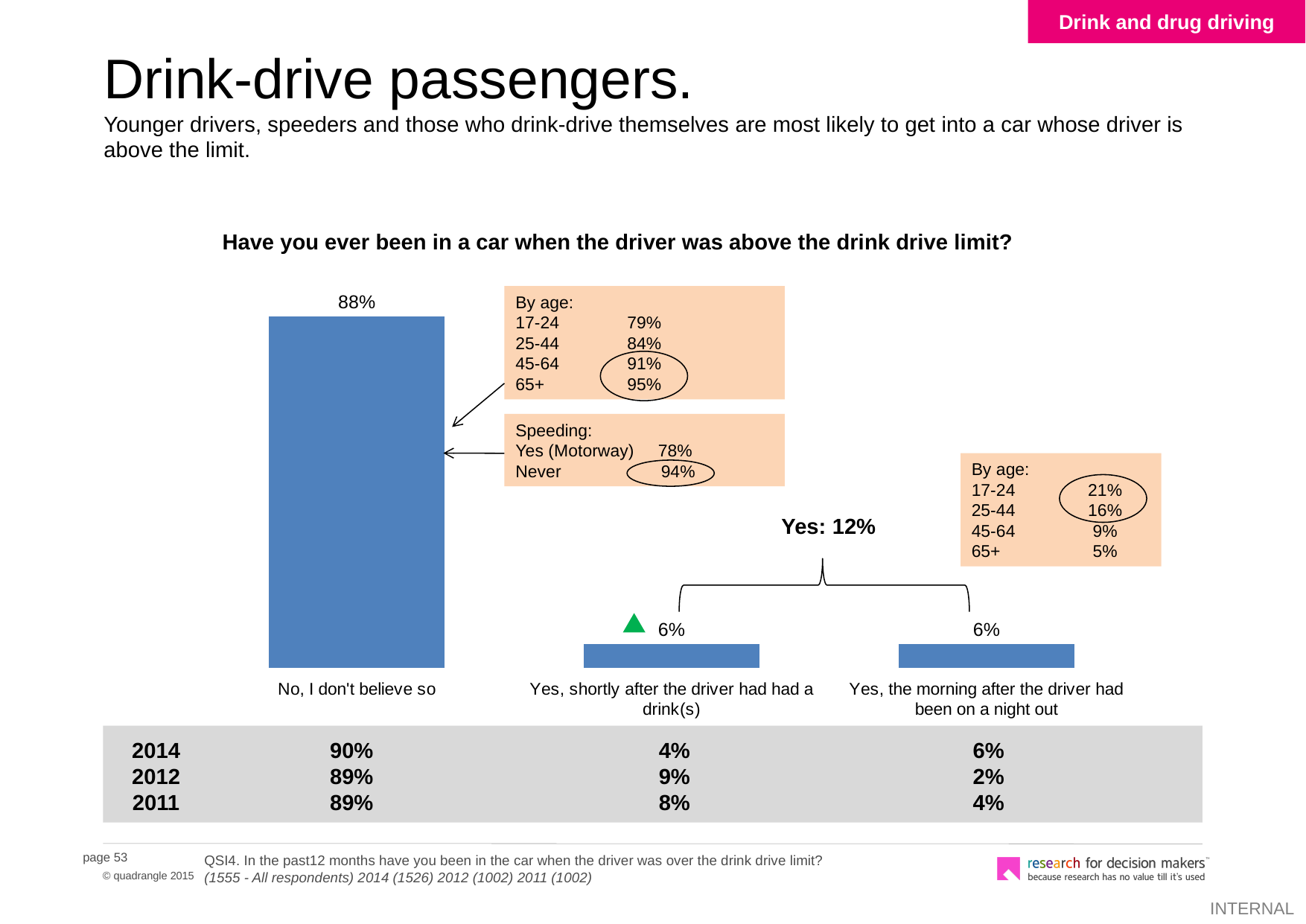

Drink and drug driving
# Drink-drive passengers. Younger drivers, speeders and those who drink-drive themselves are most likely to get into a car whose driver is above the limit.
Have you ever been in a car when the driver was above the drink drive limit?

### Chart

| Category |  |
|---|---|
| Yes, the morning after the driver had been on a night out | 0.06000000000000003 |
| Yes, shortly after the driver had had a drink(s) | 0.06000000000000003 |
| No, I don't believe so | 0.88 |
By age:
17-24	79%
25-44	84%
45-64	91%
65+	95%

Speeding:
Yes (Motorway)     78%
Never	       94%

By age:
17-24	 21%
25-44	 16%
45-64	  9%
65+	  5%

Yes: 12%

2014
20122011
90%
89%
89%
4%
9%
8%
6%
2%
4%

QSI4. In the past12 months have you been in the car when the driver was over the drink drive limit?
(1555 - All respondents) 2014 (1526) 2012 (1002) 2011 (1002)